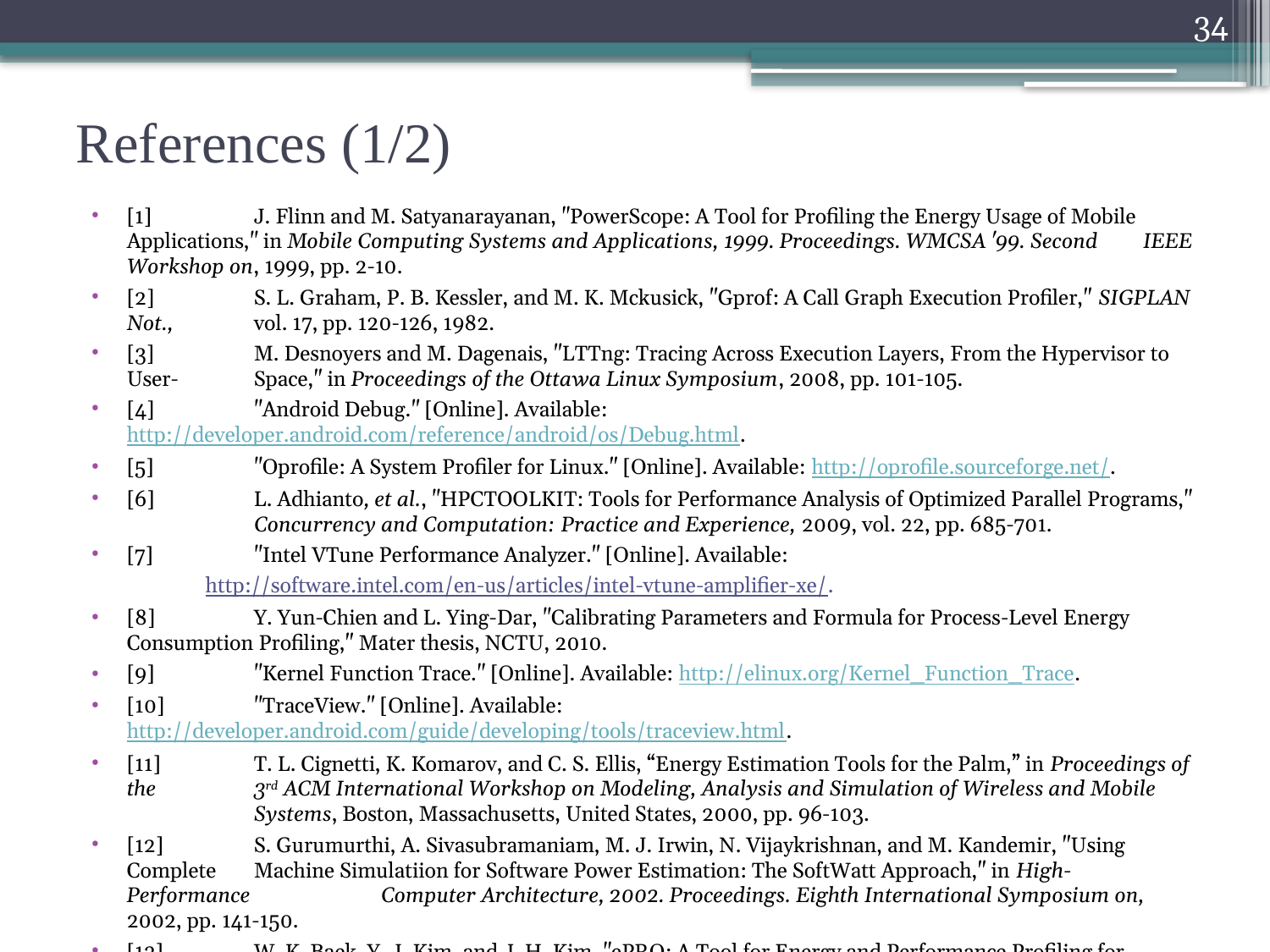

34
# References (1/2)
[1]	J. Flinn and M. Satyanarayanan, "PowerScope: A Tool for Profiling the Energy Usage of Mobile 	Applications," in Mobile Computing Systems and Applications, 1999. Proceedings. WMCSA '99. Second 	IEEE Workshop on, 1999, pp. 2-10.
[2]	S. L. Graham, P. B. Kessler, and M. K. Mckusick, "Gprof: A Call Graph Execution Profiler," SIGPLAN Not., 	vol. 17, pp. 120-126, 1982.
[3]	M. Desnoyers and M. Dagenais, "LTTng: Tracing Across Execution Layers, From the Hypervisor to User-	Space," in Proceedings of the Ottawa Linux Symposium, 2008, pp. 101-105.
[4]	"Android Debug." [Online]. Available: http://developer.android.com/reference/android/os/Debug.html.
[5] 	"Oprofile: A System Profiler for Linux." [Online]. Available: http://oprofile.sourceforge.net/.
[6]	L. Adhianto, et al., "HPCTOOLKIT: Tools for Performance Analysis of Optimized Parallel Programs," 	Concurrency and Computation: Practice and Experience, 2009, vol. 22, pp. 685-701.
[7]	"Intel VTune Performance Analyzer." [Online]. Available:
http://software.intel.com/en-us/articles/intel-vtune-amplifier-xe/.
[8]	Y. Yun-Chien and L. Ying-Dar, "Calibrating Parameters and Formula for Process-Level Energy 	Consumption Profiling," Mater thesis, NCTU, 2010.
[9] 	"Kernel Function Trace." [Online]. Available: http://elinux.org/Kernel_Function_Trace.
[10]	"TraceView." [Online]. Available: http://developer.android.com/guide/developing/tools/traceview.html.
[11]	T. L. Cignetti, K. Komarov, and C. S. Ellis, “Energy Estimation Tools for the Palm,” in Proceedings of the 	3rd ACM International Workshop on Modeling, Analysis and Simulation of Wireless and Mobile 	Systems, Boston, Massachusetts, United States, 2000, pp. 96-103.
[12]	S. Gurumurthi, A. Sivasubramaniam, M. J. Irwin, N. Vijaykrishnan, and M. Kandemir, "Using Complete 	Machine Simulatiion for Software Power Estimation: The SoftWatt Approach," in High-Performance 	Computer Architecture, 2002. Proceedings. Eighth International Symposium on, 2002, pp. 141-150.
[13]	W. K. Baek, Y. J. Kim, and J. H. Kim, "ePRO: A Tool for Energy and Performance Profiling for Embedded 	Applications," Proc. of International SoC Design Conference  (ISOCC), Seoul, Korea, Oct. 2004, pp. 372-	375.